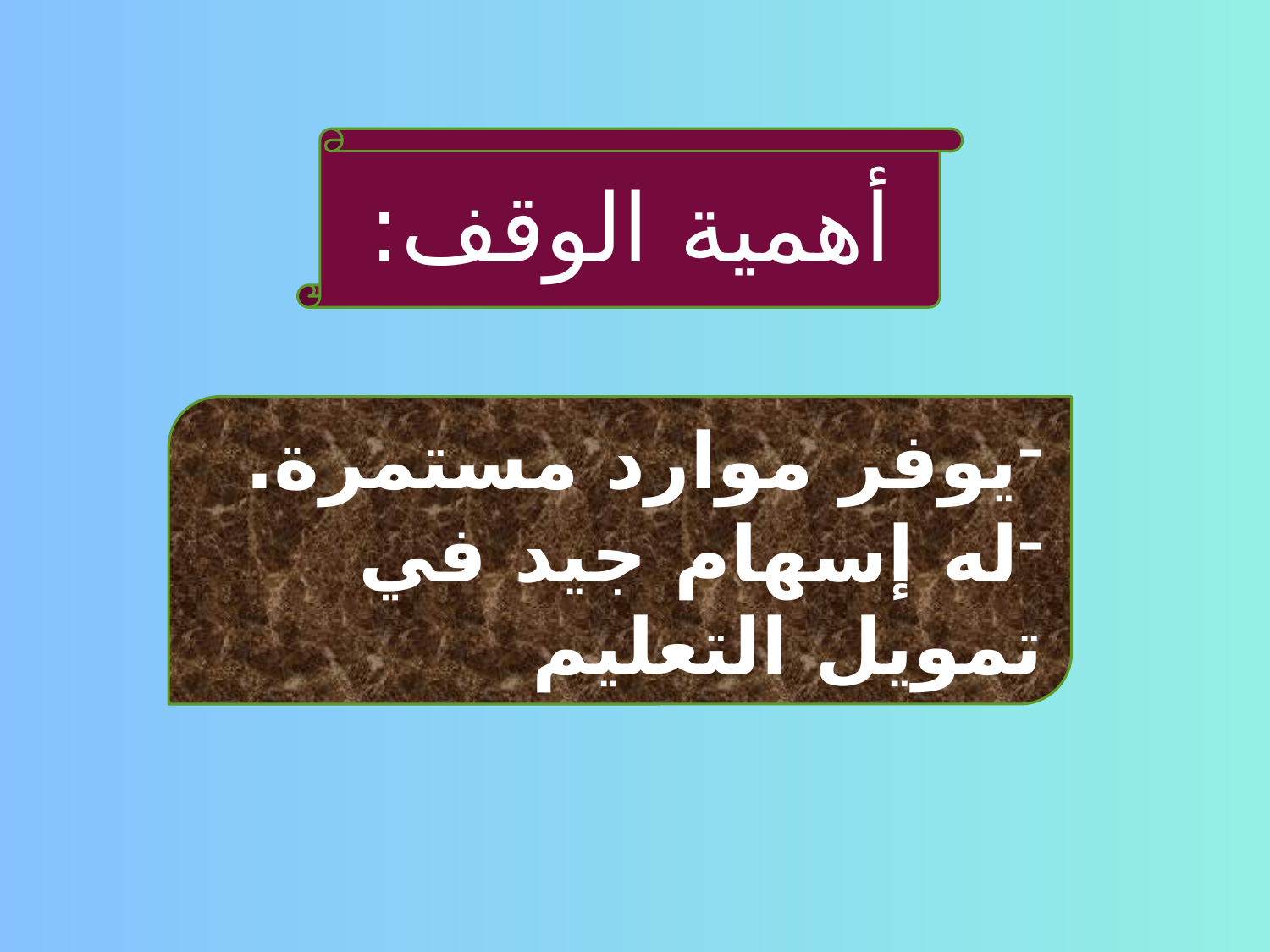

أهمية الوقف:
يوفر موارد مستمرة.
له إسهام جيد في تمويل التعليم